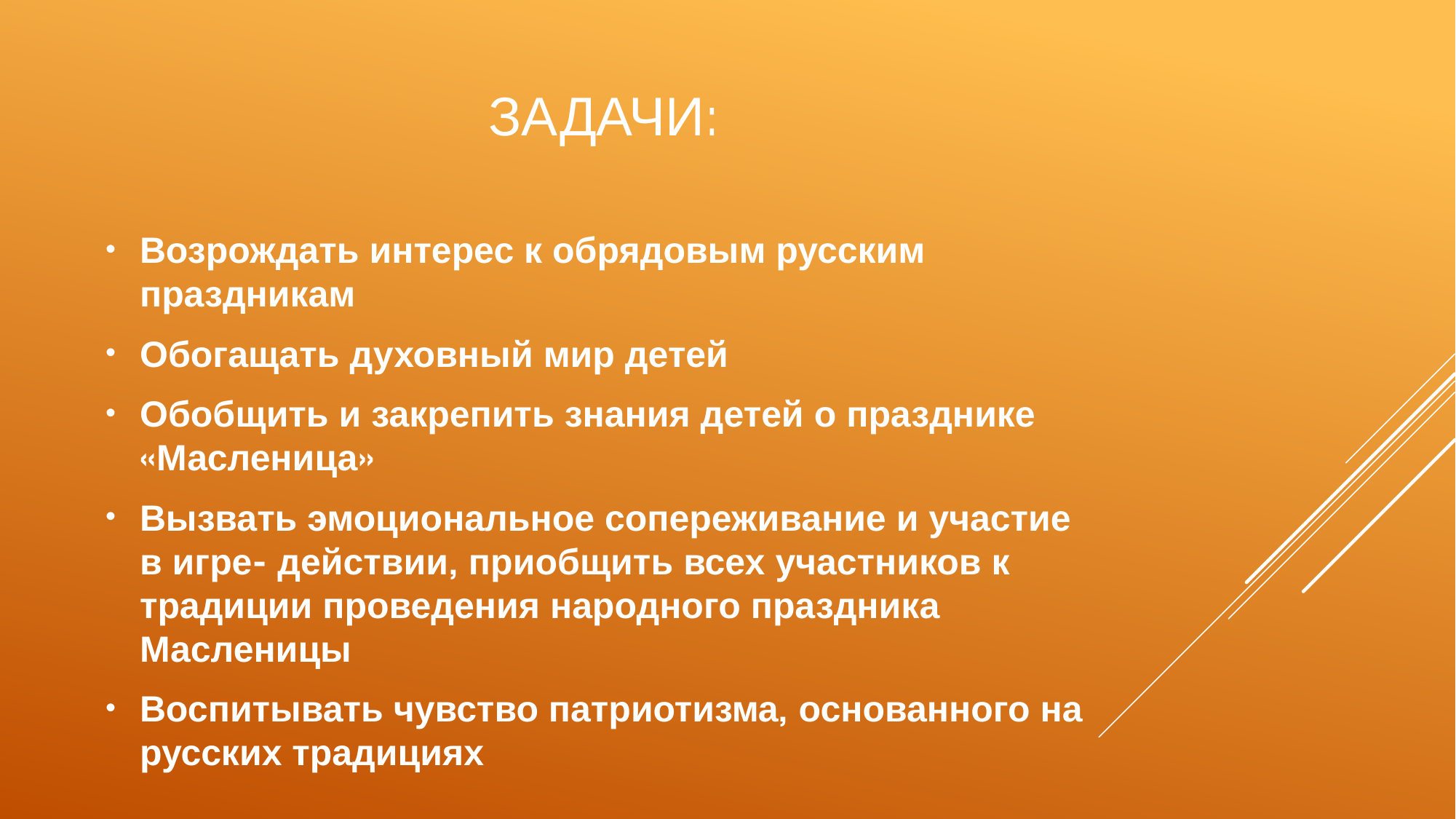

# Задачи:
Возрождать интерес к обрядовым русским праздникам
Обогащать духовный мир детей
Обобщить и закрепить знания детей о празднике «Масленица»
Вызвать эмоциональное сопереживание и участие в игре- действии, приобщить всех участников к традиции проведения народного праздника Масленицы
Воспитывать чувство патриотизма, основанного на русских традициях